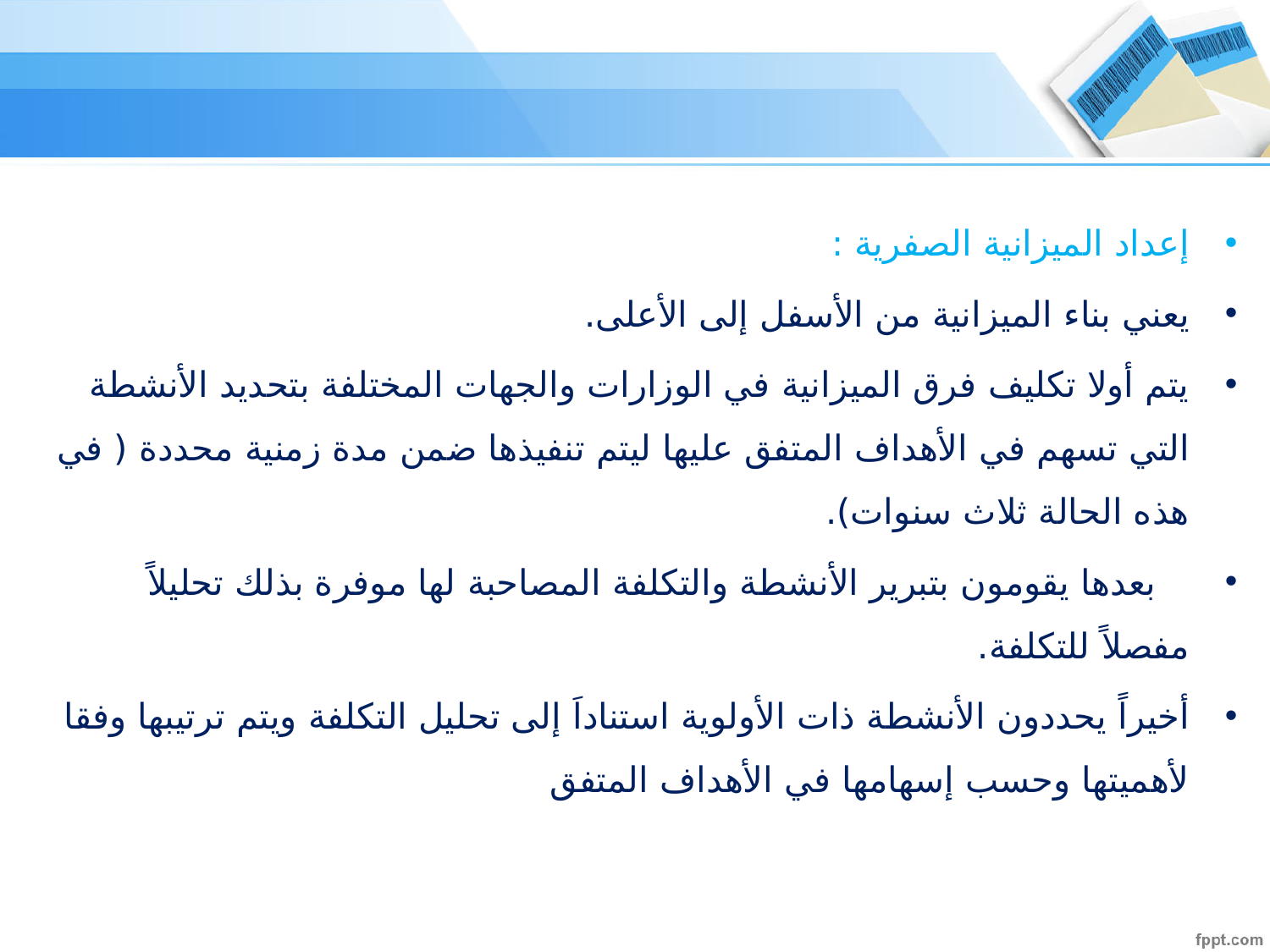

إعداد الميزانية الصفرية :
يعني بناء الميزانية من الأسفل إلى الأعلى.
يتم أولا تكليف فرق الميزانية في الوزارات والجهات المختلفة بتحديد الأنشطة التي تسهم في الأهداف المتفق عليها ليتم تنفيذها ضمن مدة زمنية محددة ( في هذه الحالة ثلاث سنوات).
   بعدها يقومون بتبرير الأنشطة والتكلفة المصاحبة لها موفرة بذلك تحليلاً مفصلاً للتكلفة.
أخيراً يحددون الأنشطة ذات الأولوية استناداَ إلى تحليل التكلفة ويتم ترتيبها وفقا لأهميتها وحسب إسهامها في الأهداف المتفق